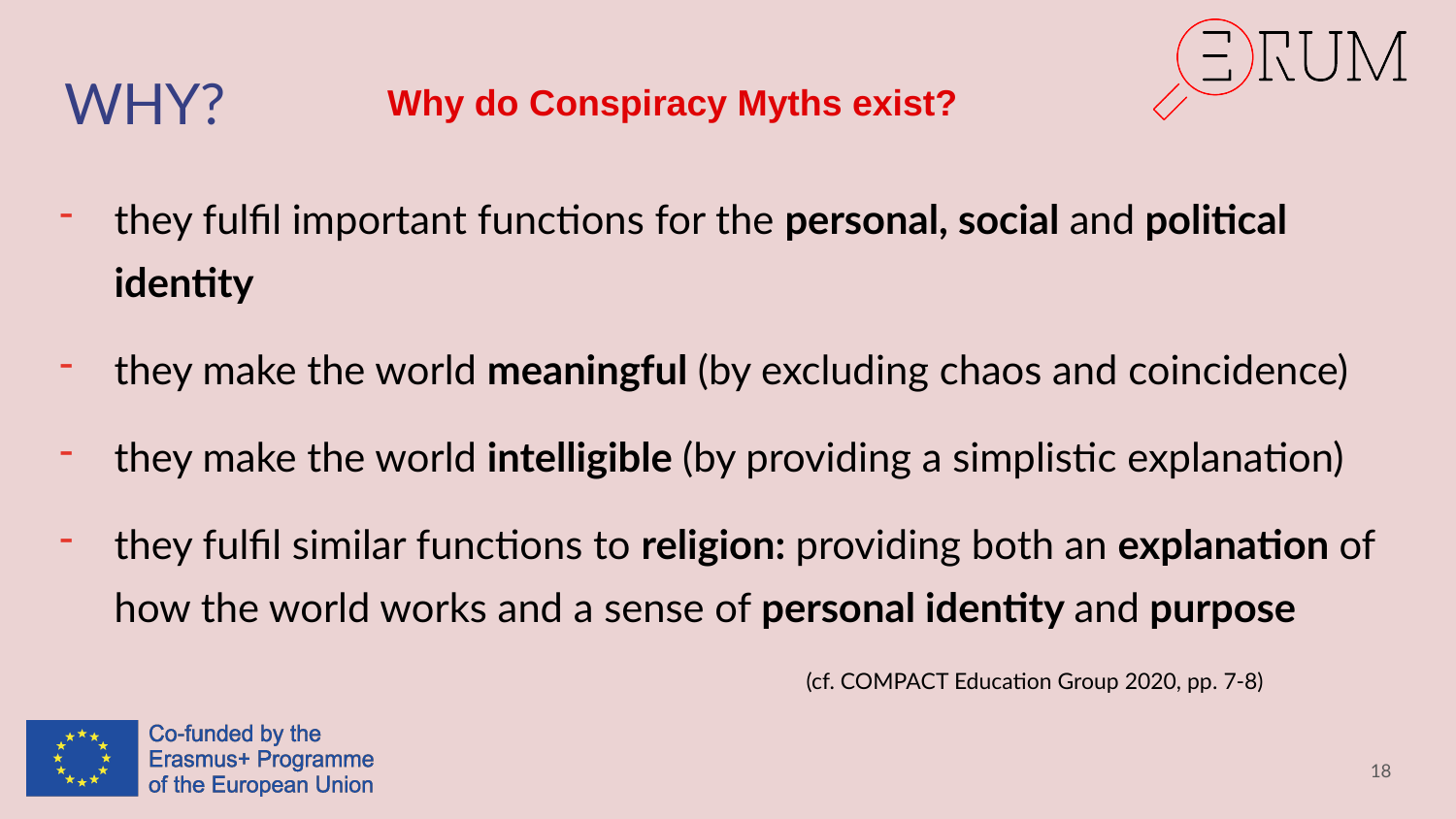

# WHY?
Why do Conspiracy Myths exist?
they fulfil important functions for the personal, social and political identity
they make the world meaningful (by excluding chaos and coincidence)
they make the world intelligible (by providing a simplistic explanation)
they fulfil similar functions to religion: providing both an explanation of how the world works and a sense of personal identity and purpose
(cf. COMPACT Education Group 2020, pp. 7-8)
18